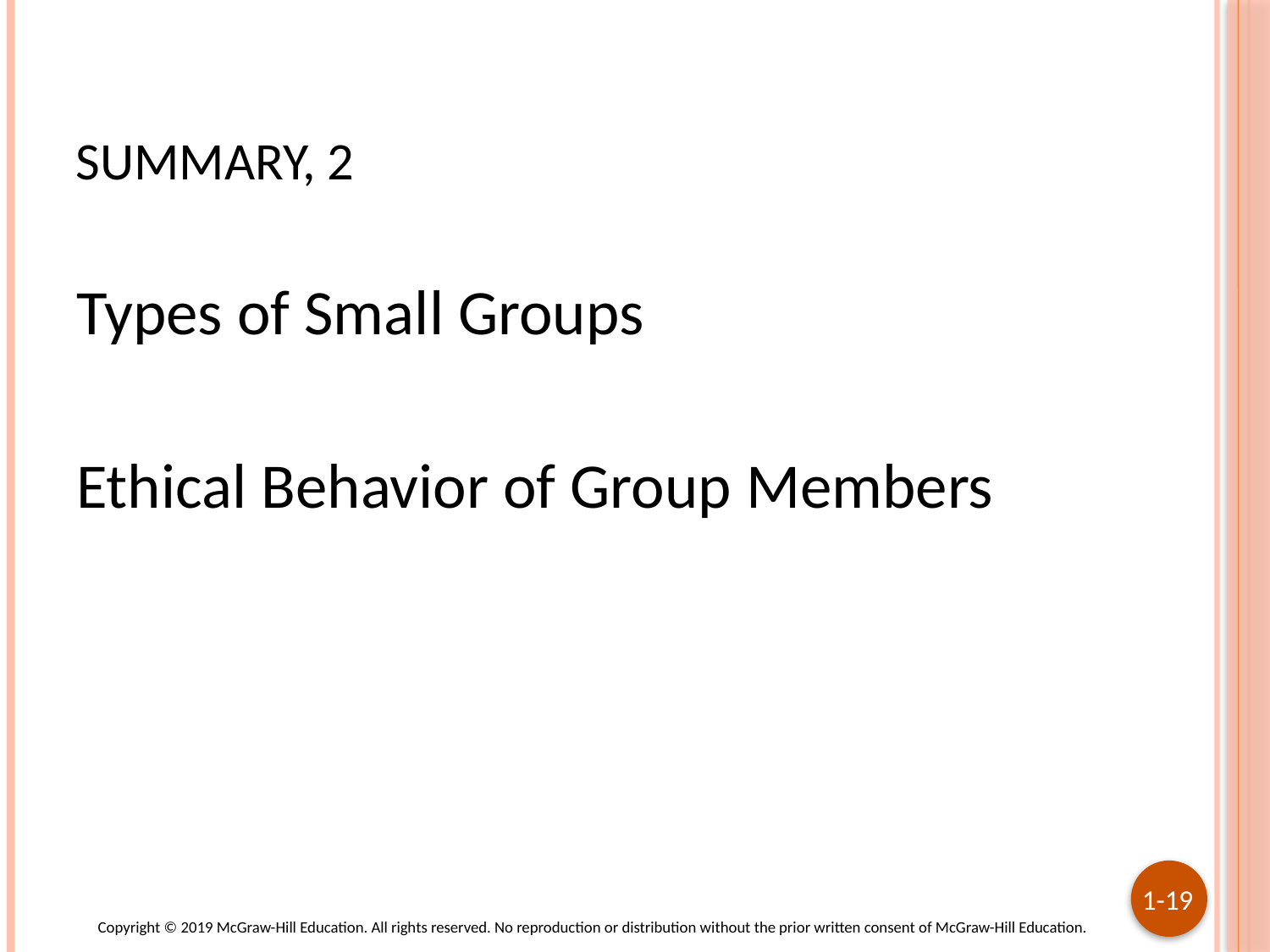

# Summary, 2
Types of Small Groups

Ethical Behavior of Group Members